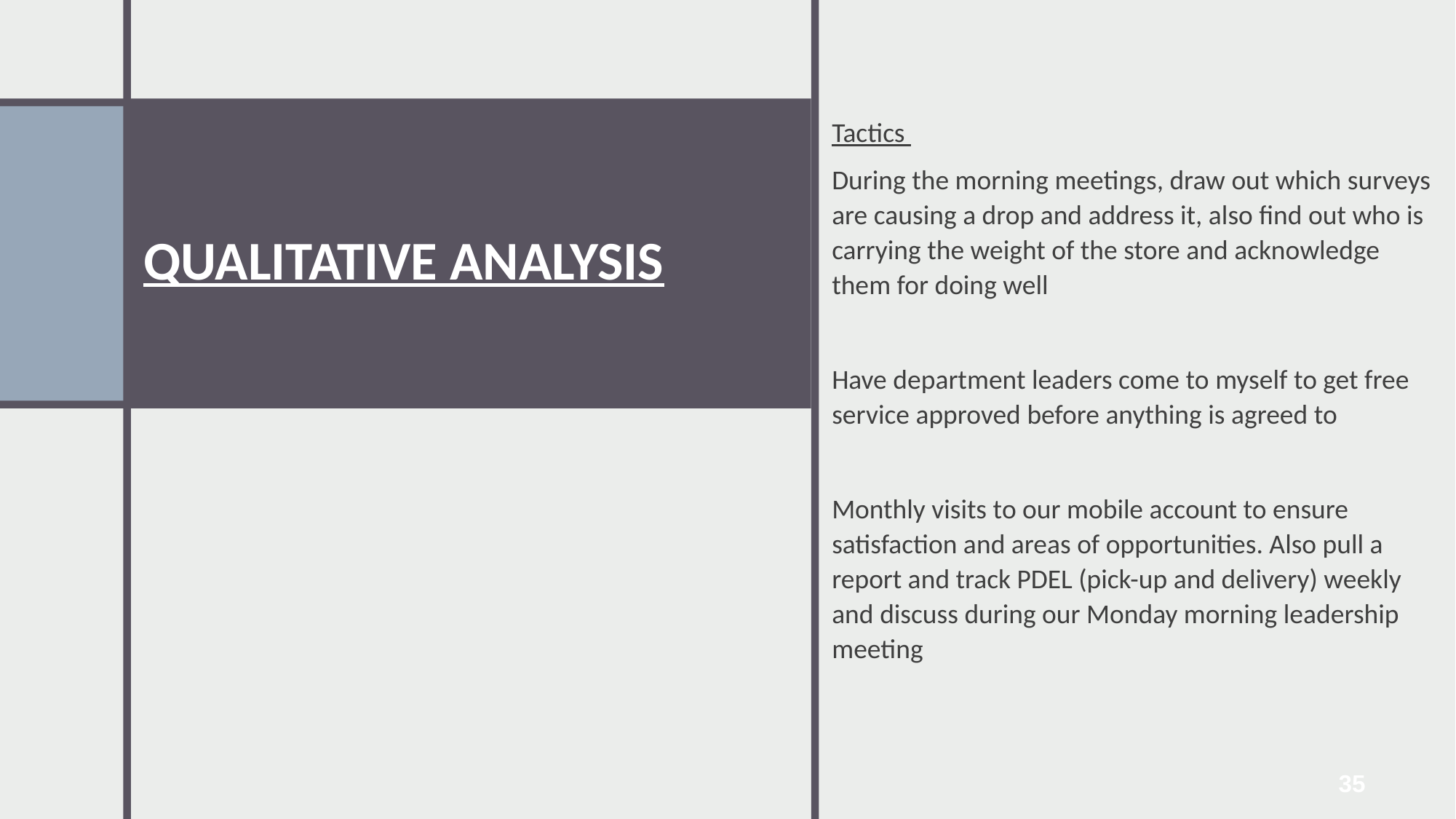

# QUALITATIVE ANALYSIS
Tactics
During the morning meetings, draw out which surveys are causing a drop and address it, also find out who is carrying the weight of the store and acknowledge them for doing well

Have department leaders come to myself to get free service approved before anything is agreed to

Monthly visits to our mobile account to ensure satisfaction and areas of opportunities. Also pull a report and track PDEL (pick-up and delivery) weekly and discuss during our Monday morning leadership meeting
35